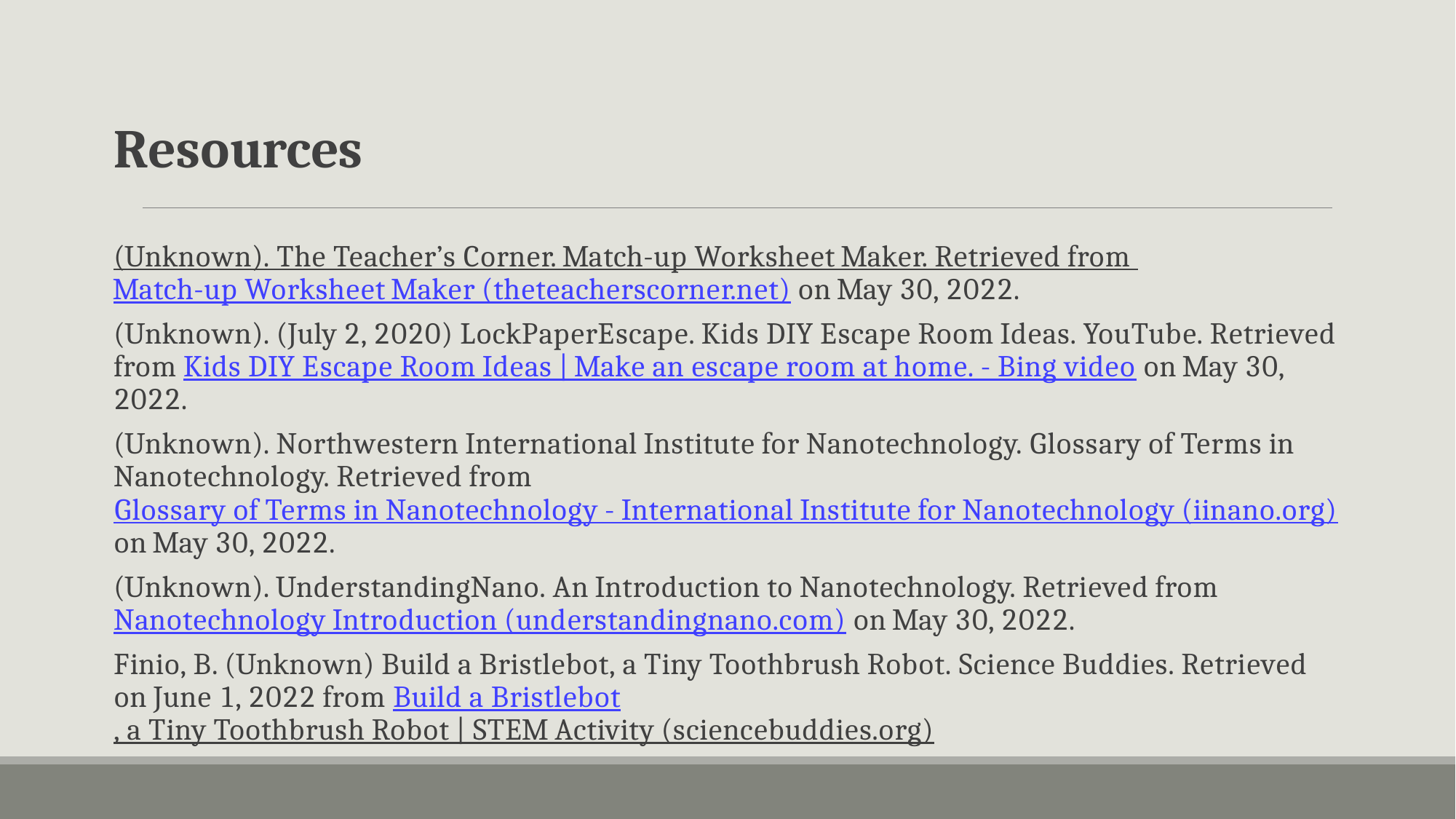

# Resources
(Unknown). The Teacher’s Corner. Match-up Worksheet Maker. Retrieved from Match-up Worksheet Maker (theteacherscorner.net) on May 30, 2022.
(Unknown). (July 2, 2020) LockPaperEscape. Kids DIY Escape Room Ideas. YouTube. Retrieved from Kids DIY Escape Room Ideas | Make an escape room at home. - Bing video on May 30, 2022.
(Unknown). Northwestern International Institute for Nanotechnology. Glossary of Terms in Nanotechnology. Retrieved from Glossary of Terms in Nanotechnology - International Institute for Nanotechnology (iinano.org) on May 30, 2022.
(Unknown). UnderstandingNano. An Introduction to Nanotechnology. Retrieved from Nanotechnology Introduction (understandingnano.com) on May 30, 2022.
Finio, B. (Unknown) Build a Bristlebot, a Tiny Toothbrush Robot. Science Buddies. Retrieved on June 1, 2022 from Build a Bristlebot, a Tiny Toothbrush Robot | STEM Activity (sciencebuddies.org)